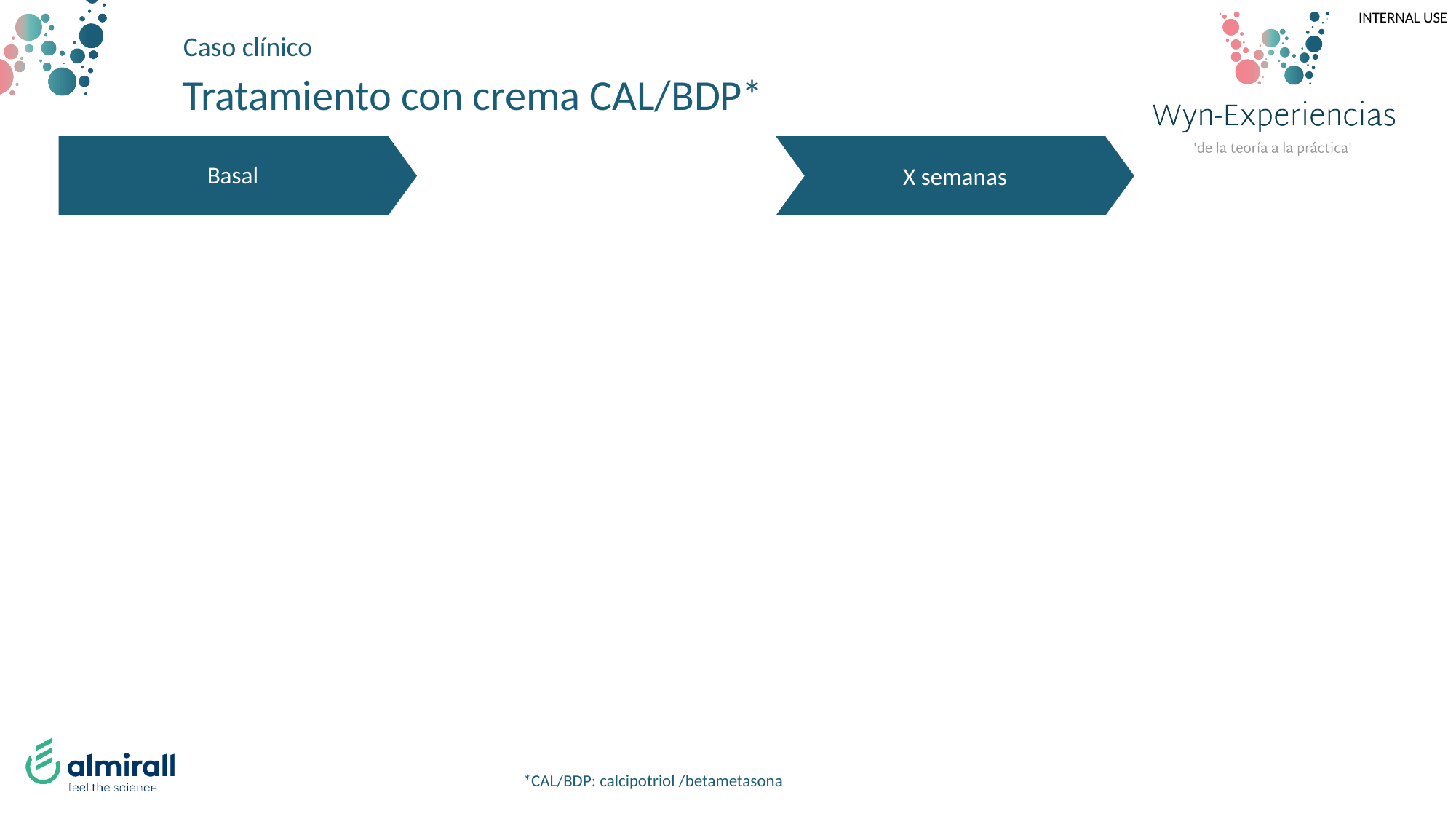

Caso clínico
Tratamiento con crema CAL/BDP*
Basal
X semanas